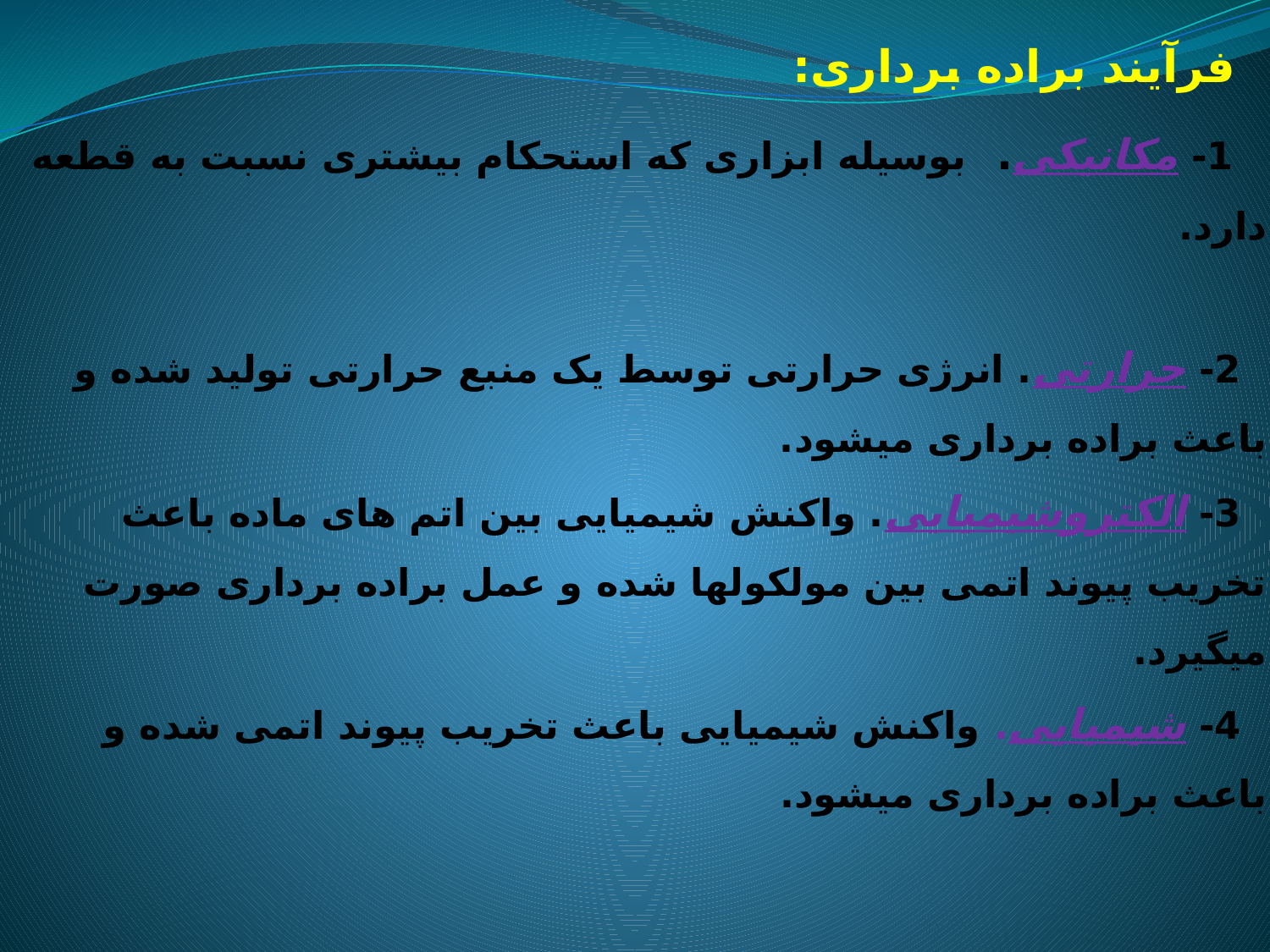

# فرآيند براده برداری: 1- مکانیکی.  بوسیله ابزاری که استحکام بیشتری نسبت به قطعه دارد. 2- حرارتی. انرژی حرارتی توسط یک منبع حرارتی تولید شده و باعث براده برداری میشود. 3- الکتروشیمیایی. واکنش شیمیایی بین اتم های ماده باعث تخریب پیوند اتمی بین مولکولها شده و عمل براده برداری صورت میگیرد. 4- شیمیایی. واکنش شیمیایی باعث تخریب پیوند اتمی شده و باعث براده برداری میشود.